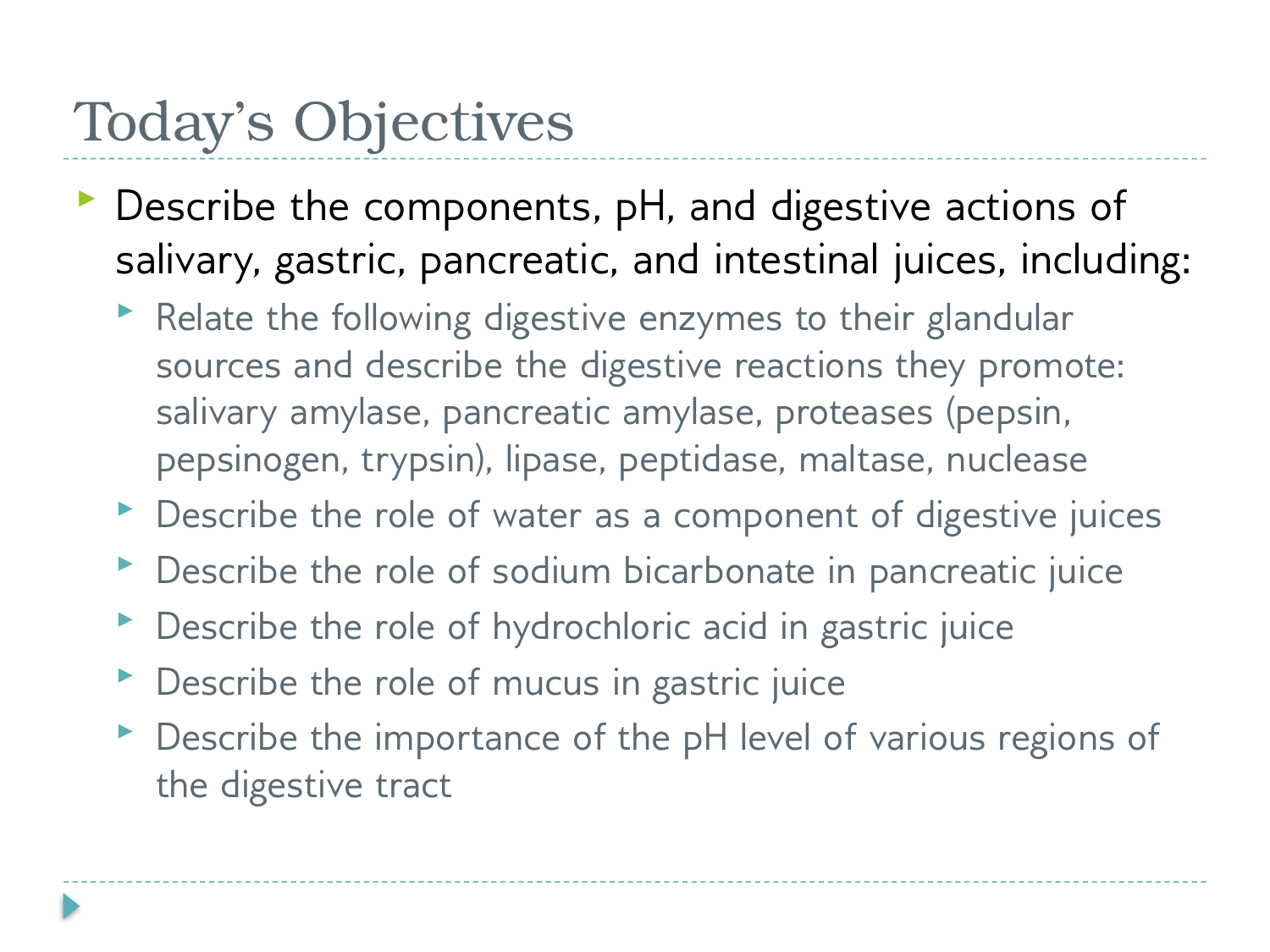

# Today’s Objectives
Describe the components, pH, and digestive actions of salivary, gastric, pancreatic, and intestinal juices, including:
Relate the following digestive enzymes to their glandular sources and describe the digestive reactions they promote: salivary amylase, pancreatic amylase, proteases (pepsin, pepsinogen, trypsin), lipase, peptidase, maltase, nuclease
Describe the role of water as a component of digestive juices
Describe the role of sodium bicarbonate in pancreatic juice
Describe the role of hydrochloric acid in gastric juice
Describe the role of mucus in gastric juice
Describe the importance of the pH level of various regions of the digestive tract